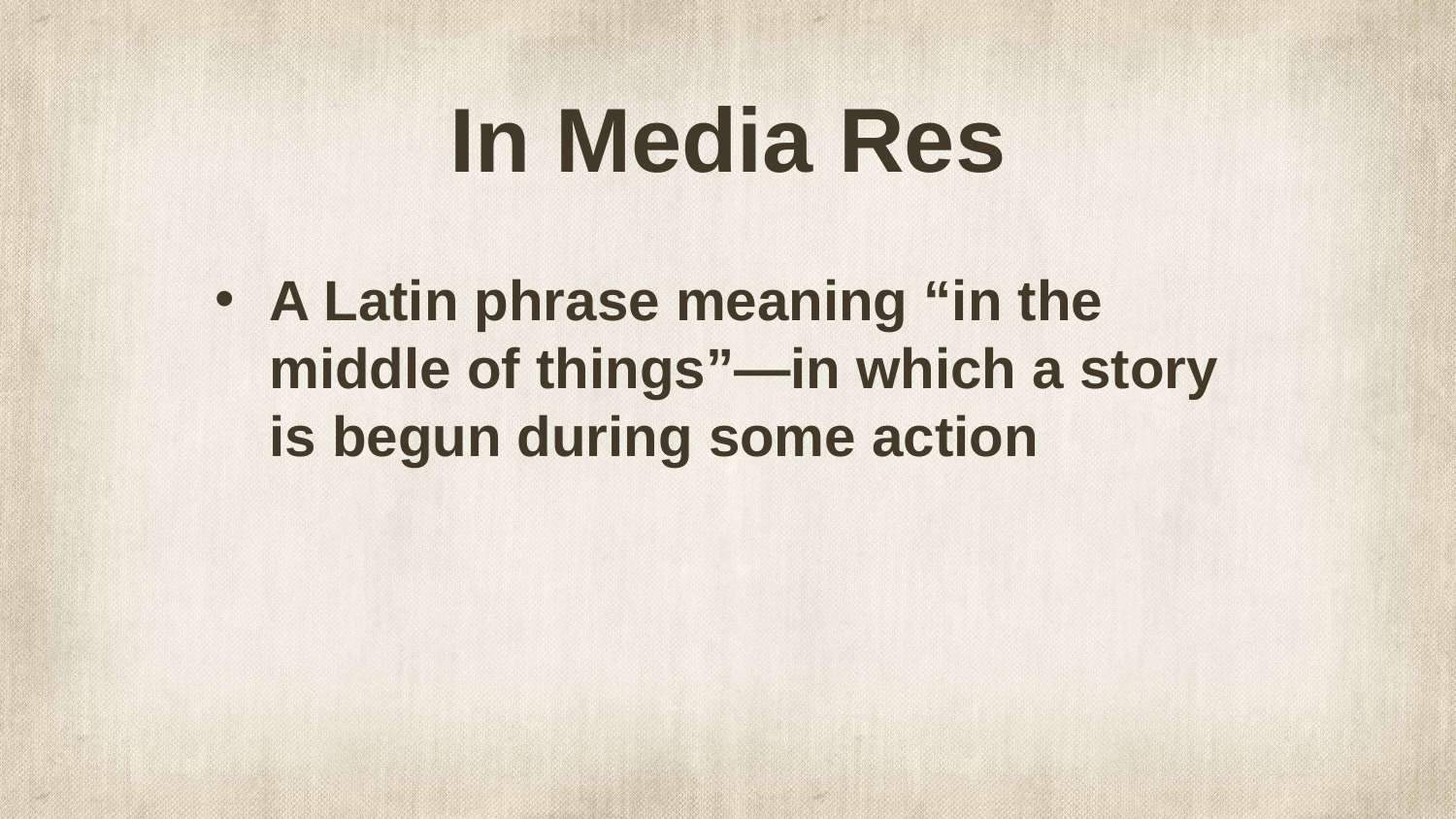

# In Media Res
A Latin phrase meaning “in the middle of things”—in which a story is begun during some action